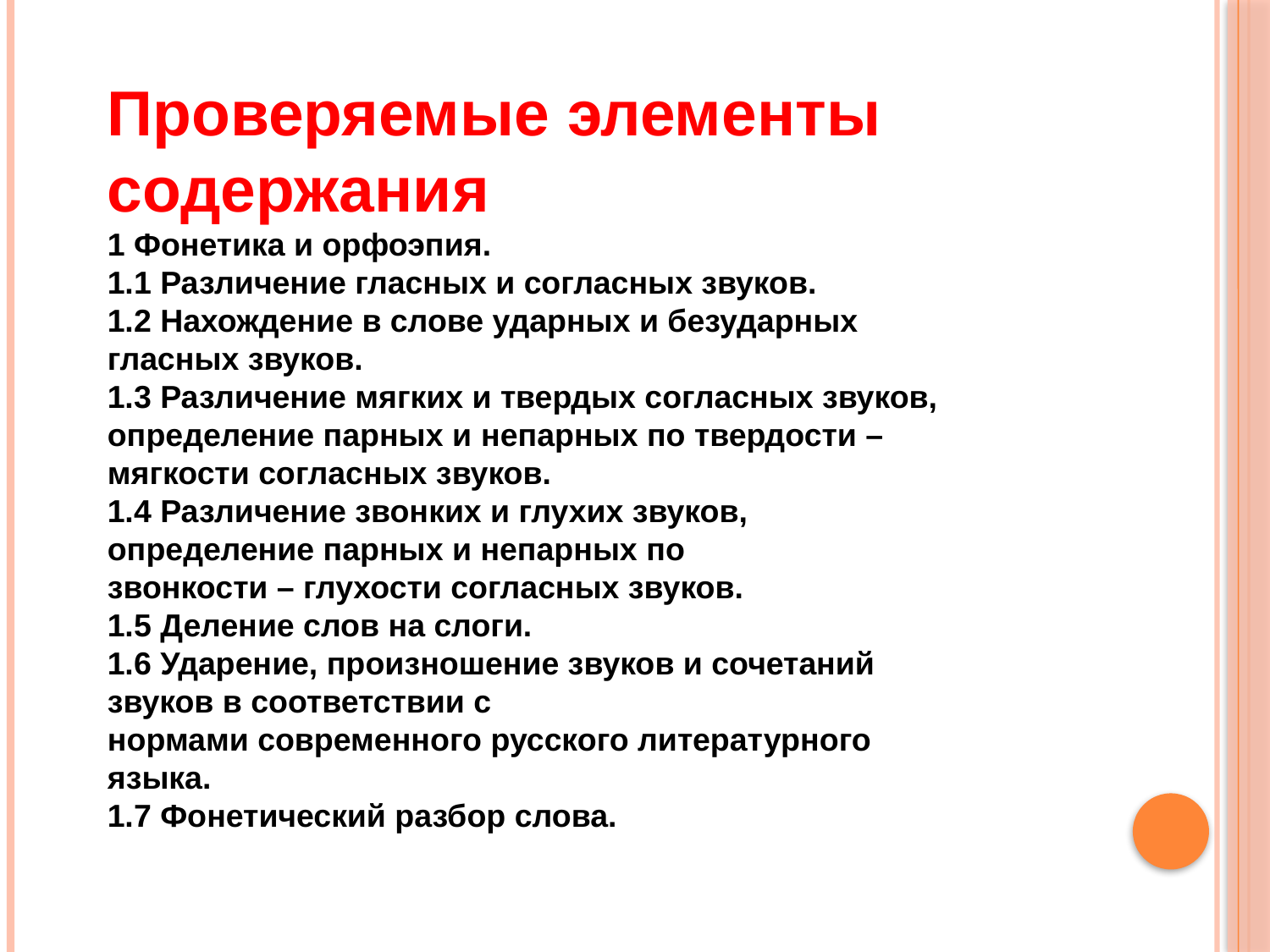

Проверяемые элементы содержания
1 Фонетика и орфоэпия.
1.1 Различение гласных и согласных звуков.
1.2 Нахождение в слове ударных и безударных гласных звуков.
1.3 Различение мягких и твердых согласных звуков, определение парных и непарных по твердости – мягкости согласных звуков.
1.4 Различение звонких и глухих звуков, определение парных и непарных по
звонкости – глухости согласных звуков.
1.5 Деление слов на слоги.
1.6 Ударение, произношение звуков и сочетаний звуков в соответствии с
нормами современного русского литературного языка.
1.7 Фонетический разбор слова.